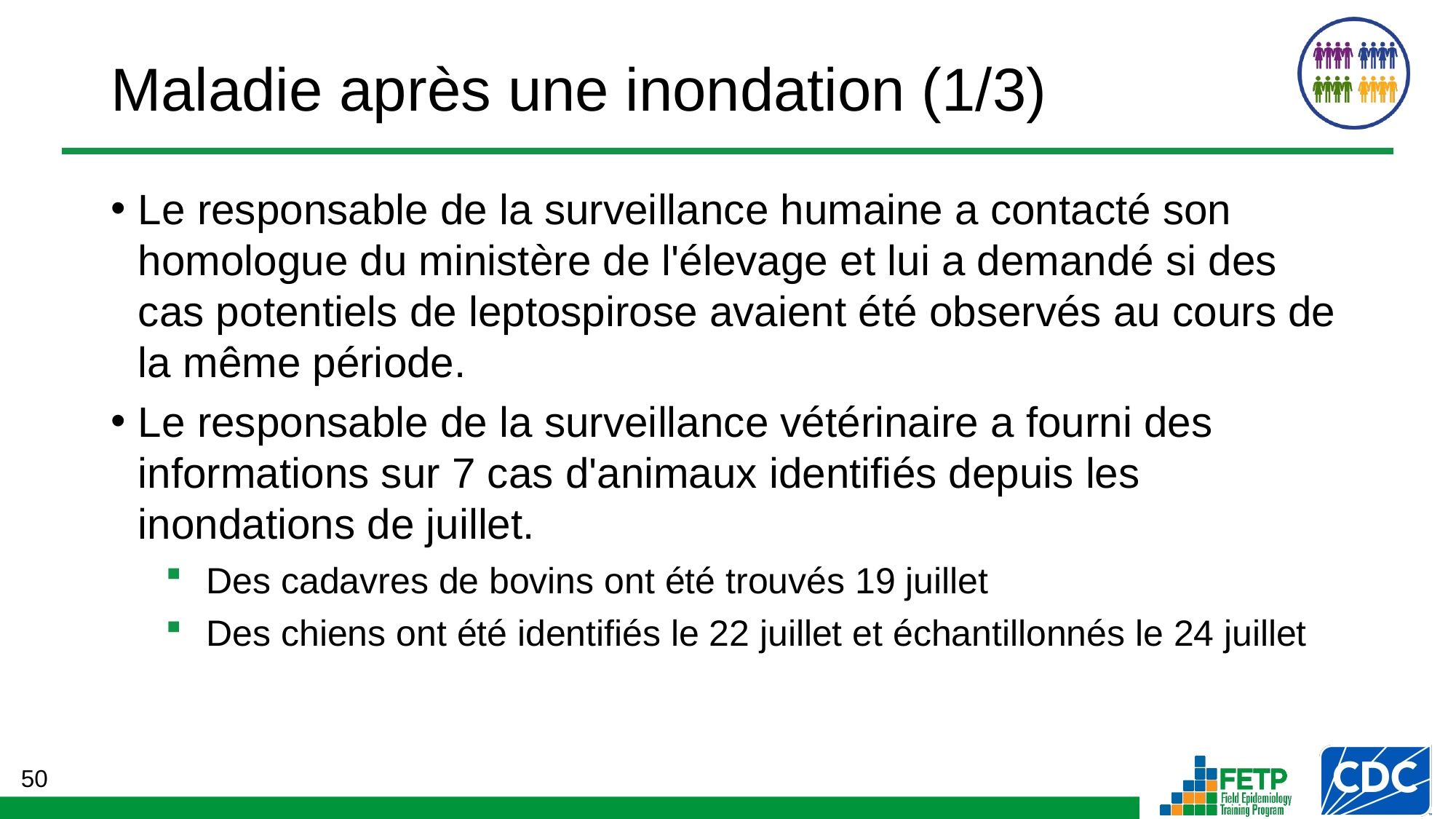

# Maladie après une inondation (1/3)
Le responsable de la surveillance humaine a contacté son homologue du ministère de l'élevage et lui a demandé si des cas potentiels de leptospirose avaient été observés au cours de la même période.
Le responsable de la surveillance vétérinaire a fourni des informations sur 7 cas d'animaux identifiés depuis les inondations de juillet.
Des cadavres de bovins ont été trouvés 19 juillet
Des chiens ont été identifiés le 22 juillet et échantillonnés le 24 juillet